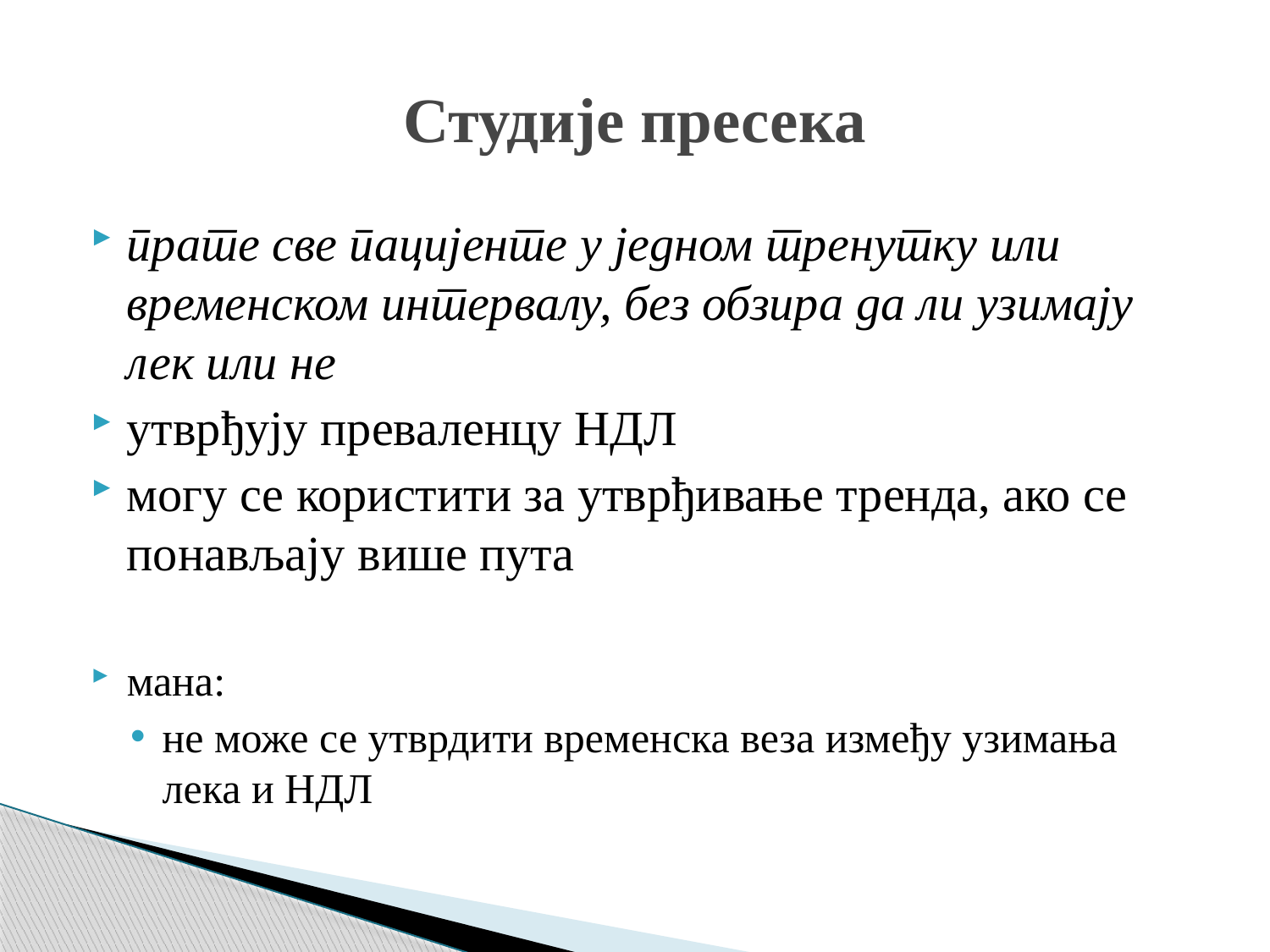

# Студије пресека
прате све пацијенте у једном тренутку или временском интервалу, без обзира да ли узимају лек или не
утврђују преваленцу НДЛ
могу се користити за утврђивање тренда, ако се понављају више пута

мана:
не може се утврдити временска веза између узимања лека и НДЛ